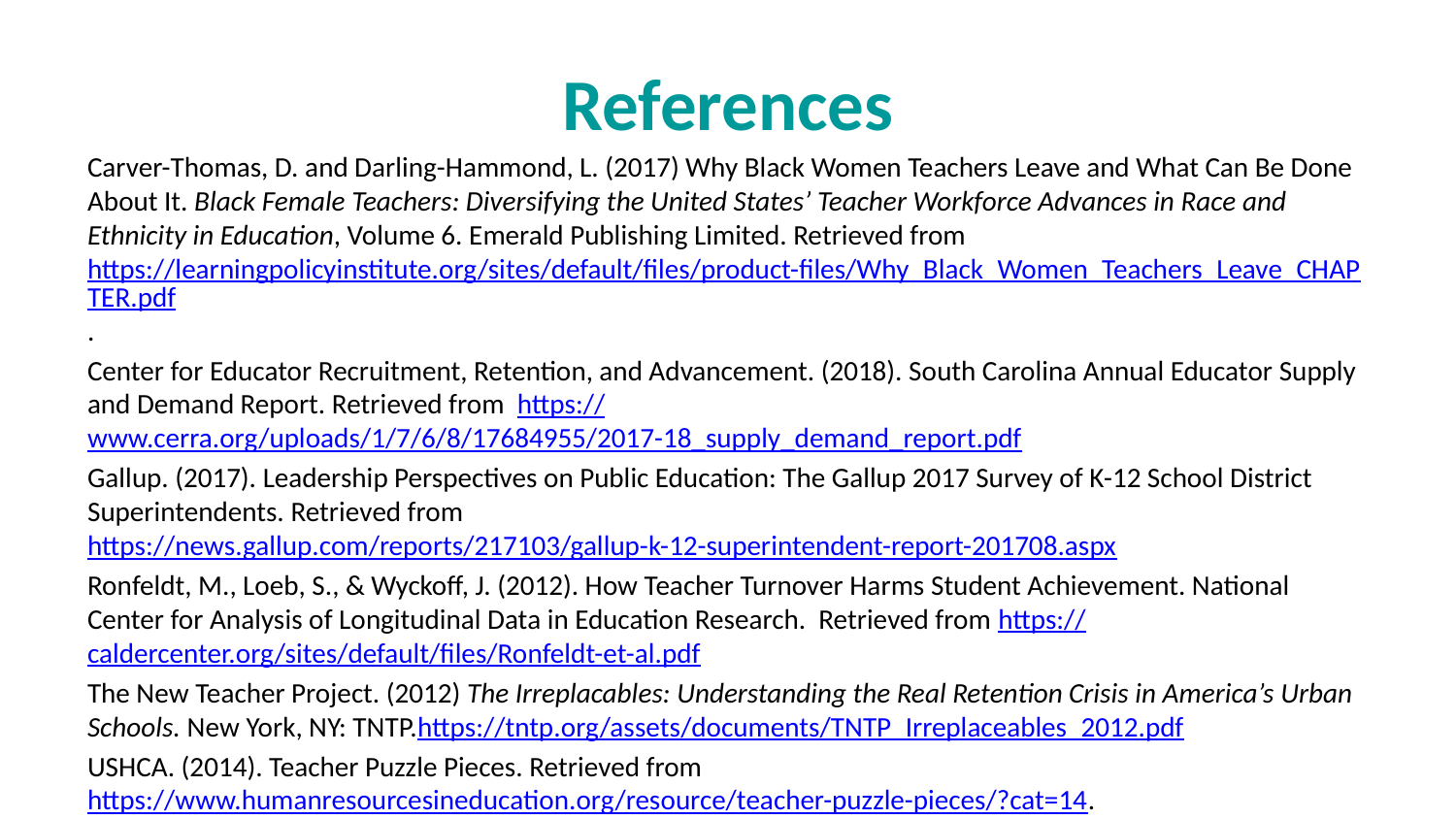

# References
Carver-Thomas, D. and Darling-Hammond, L. (2017) Why Black Women Teachers Leave and What Can Be Done About It. Black Female Teachers: Diversifying the United States’ Teacher Workforce Advances in Race and Ethnicity in Education, Volume 6. Emerald Publishing Limited. Retrieved from https://learningpolicyinstitute.org/sites/default/files/product-files/Why_Black_Women_Teachers_Leave_CHAPTER.pdf.
Center for Educator Recruitment, Retention, and Advancement. (2018). South Carolina Annual Educator Supply and Demand Report. Retrieved from  https://www.cerra.org/uploads/1/7/6/8/17684955/2017-18_supply_demand_report.pdf
Gallup. (2017). Leadership Perspectives on Public Education: The Gallup 2017 Survey of K-12 School District Superintendents. Retrieved from https://news.gallup.com/reports/217103/gallup-k-12-superintendent-report-201708.aspx
Ronfeldt, M., Loeb, S., & Wyckoff, J. (2012). How Teacher Turnover Harms Student Achievement. National Center for Analysis of Longitudinal Data in Education Research.  Retrieved from https://caldercenter.org/sites/default/files/Ronfeldt-et-al.pdf
The New Teacher Project. (2012) The Irreplacables: Understanding the Real Retention Crisis in America’s Urban Schools. New York, NY: TNTP.https://tntp.org/assets/documents/TNTP_Irreplaceables_2012.pdf
USHCA. (2014). Teacher Puzzle Pieces. Retrieved from https://www.humanresourcesineducation.org/resource/teacher-puzzle-pieces/?cat=14.